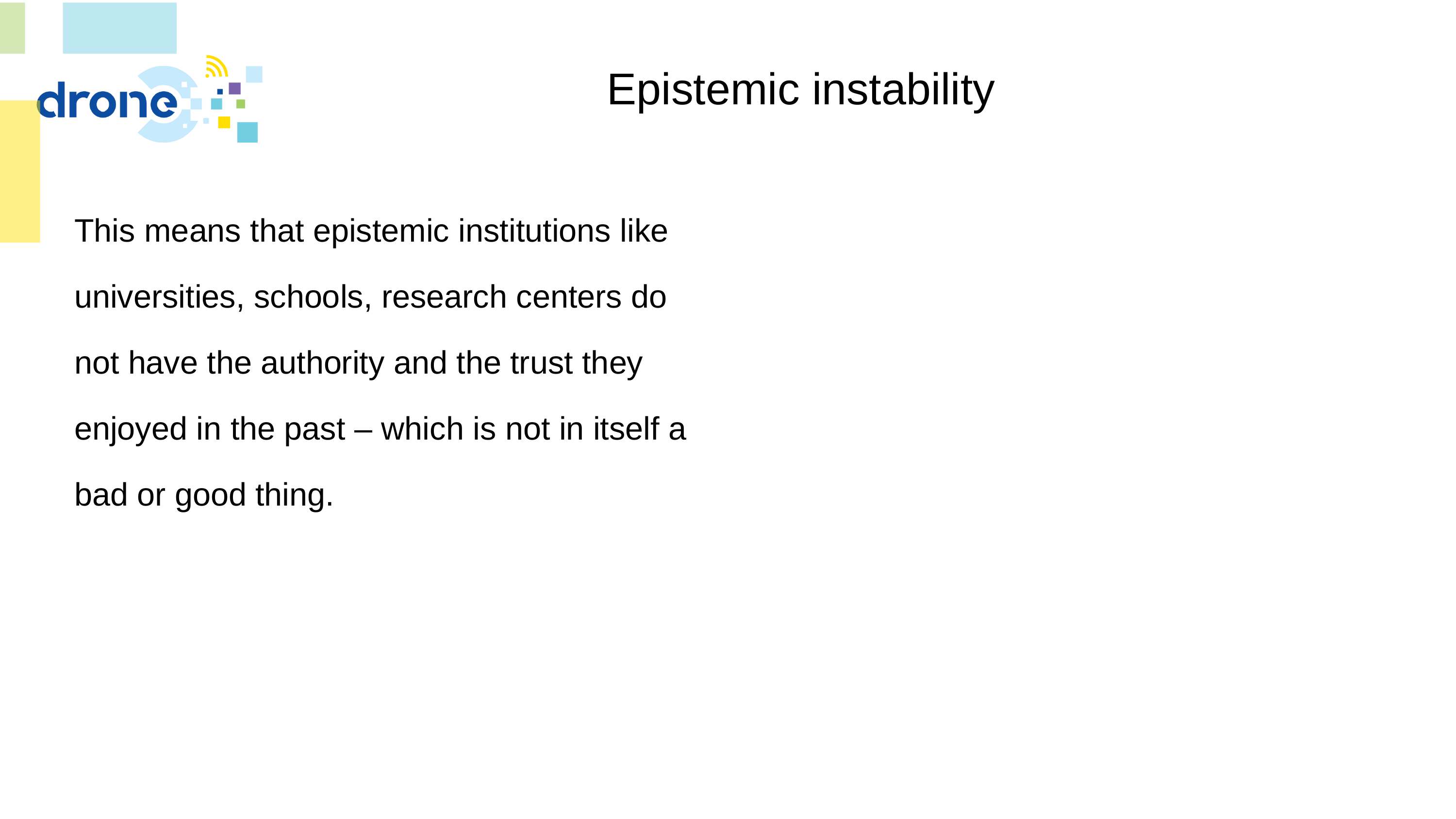

# Epistemic instability

This means that epistemic institutions like universities, schools, research centers do not have the authority and the trust they enjoyed in the past – which is not in itself a bad or good thing.